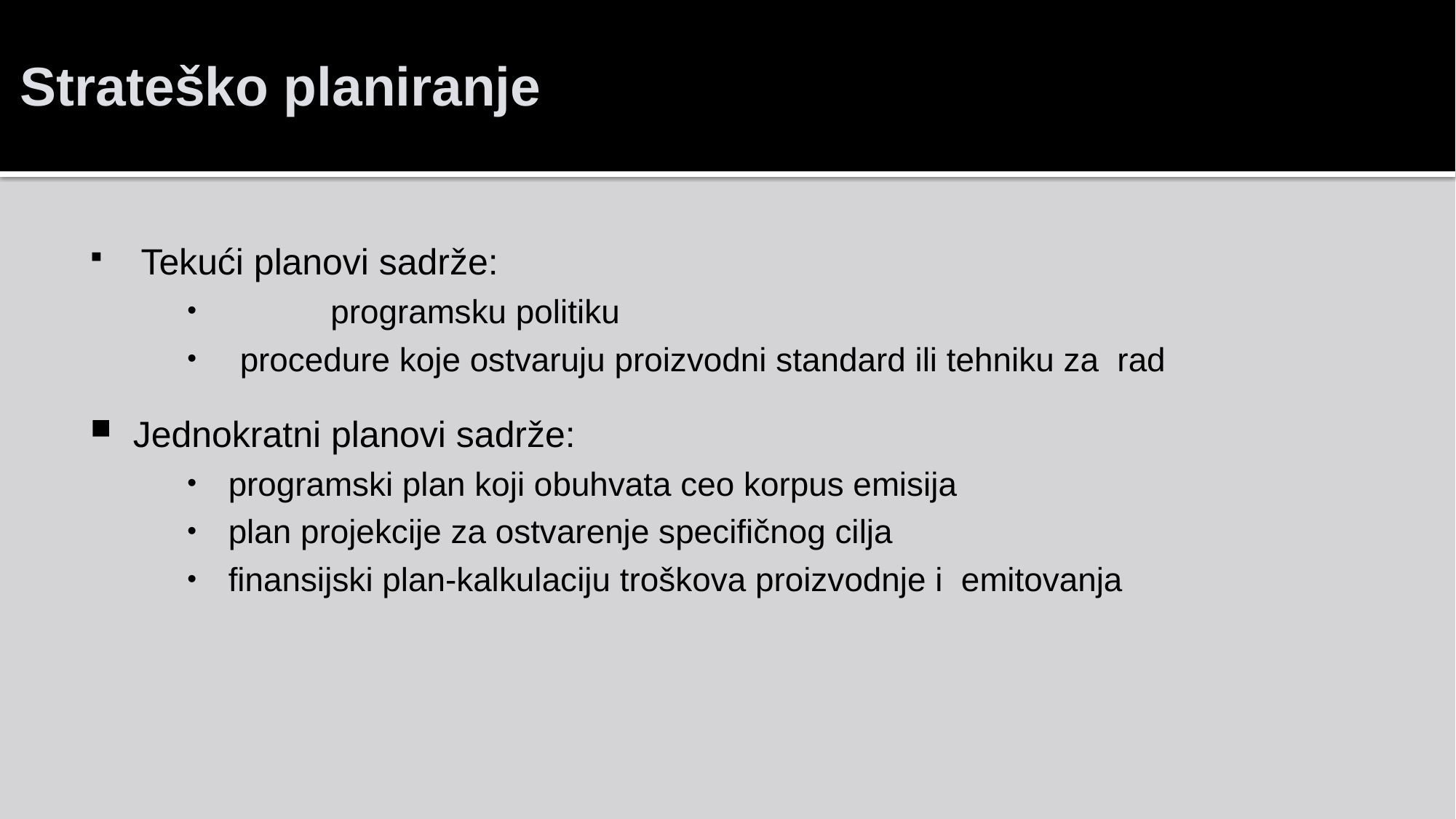

# Strateško planiranje

 Tekući planovi sadrže:
	programsku politiku
  procedure koje ostvaruju proizvodni standard ili tehniku za  rad

Jednokratni planovi sadrže:
programski plan koji obuhvata ceo korpus emisija
plan projekcije za ostvarenje specifičnog cilja
finansijski plan-kalkulaciju troškova proizvodnje i  emitovanja